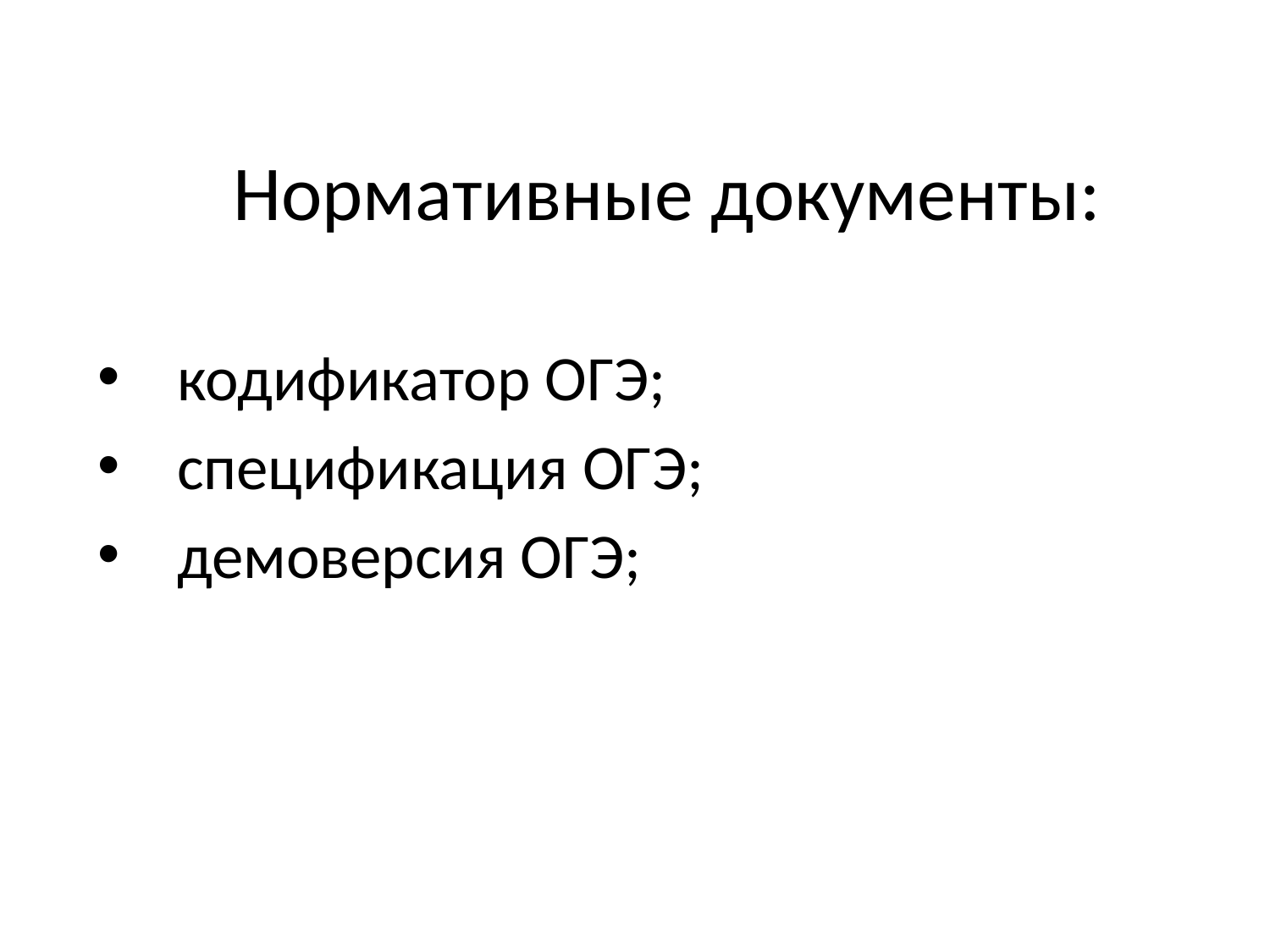

Нормативные документы:

кодификатор ОГЭ;
спецификация ОГЭ;
демоверсия ОГЭ;